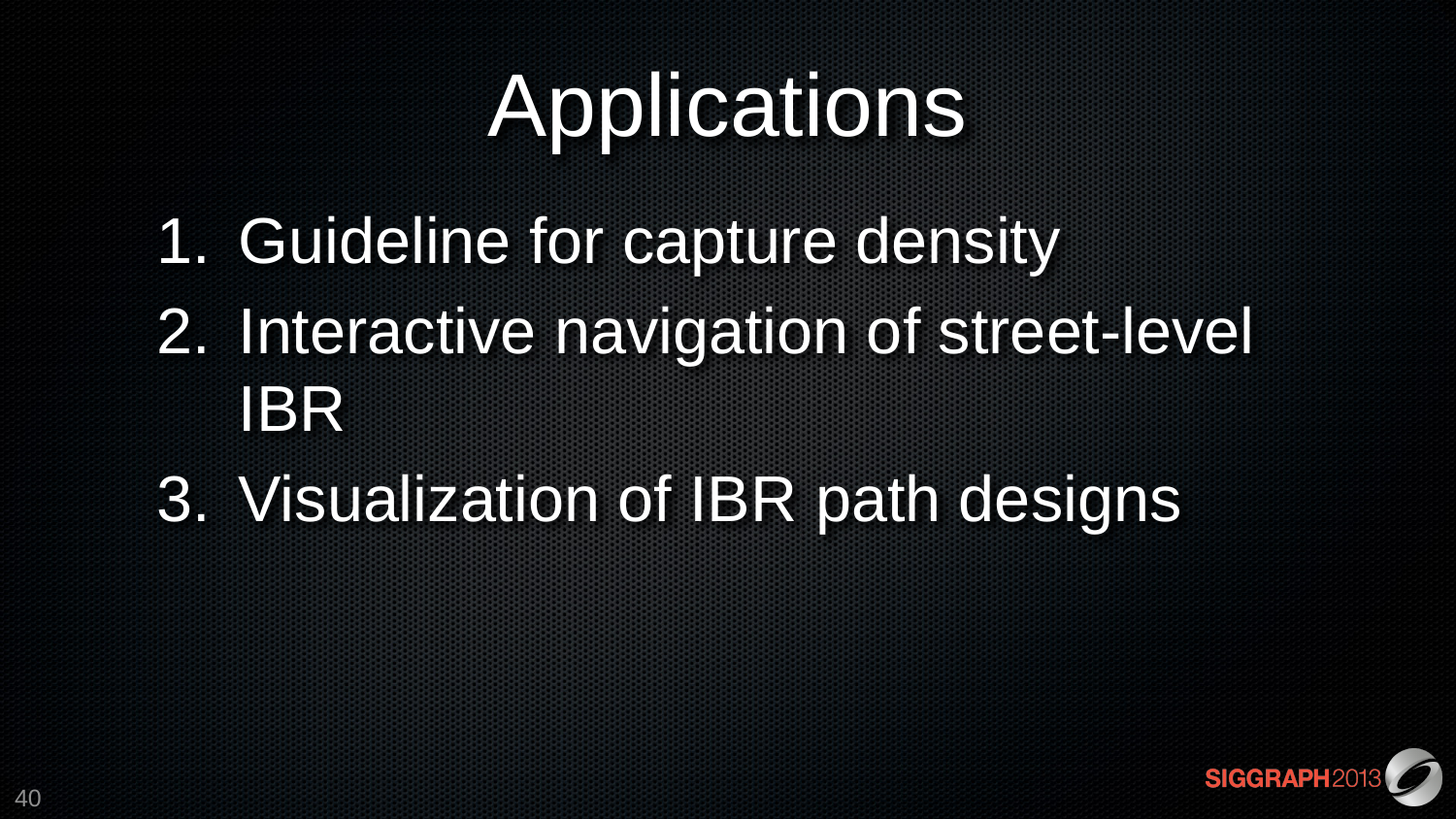

# Applications
Guideline for capture density
Interactive navigation of street-level IBR
Visualization of IBR path designs
40